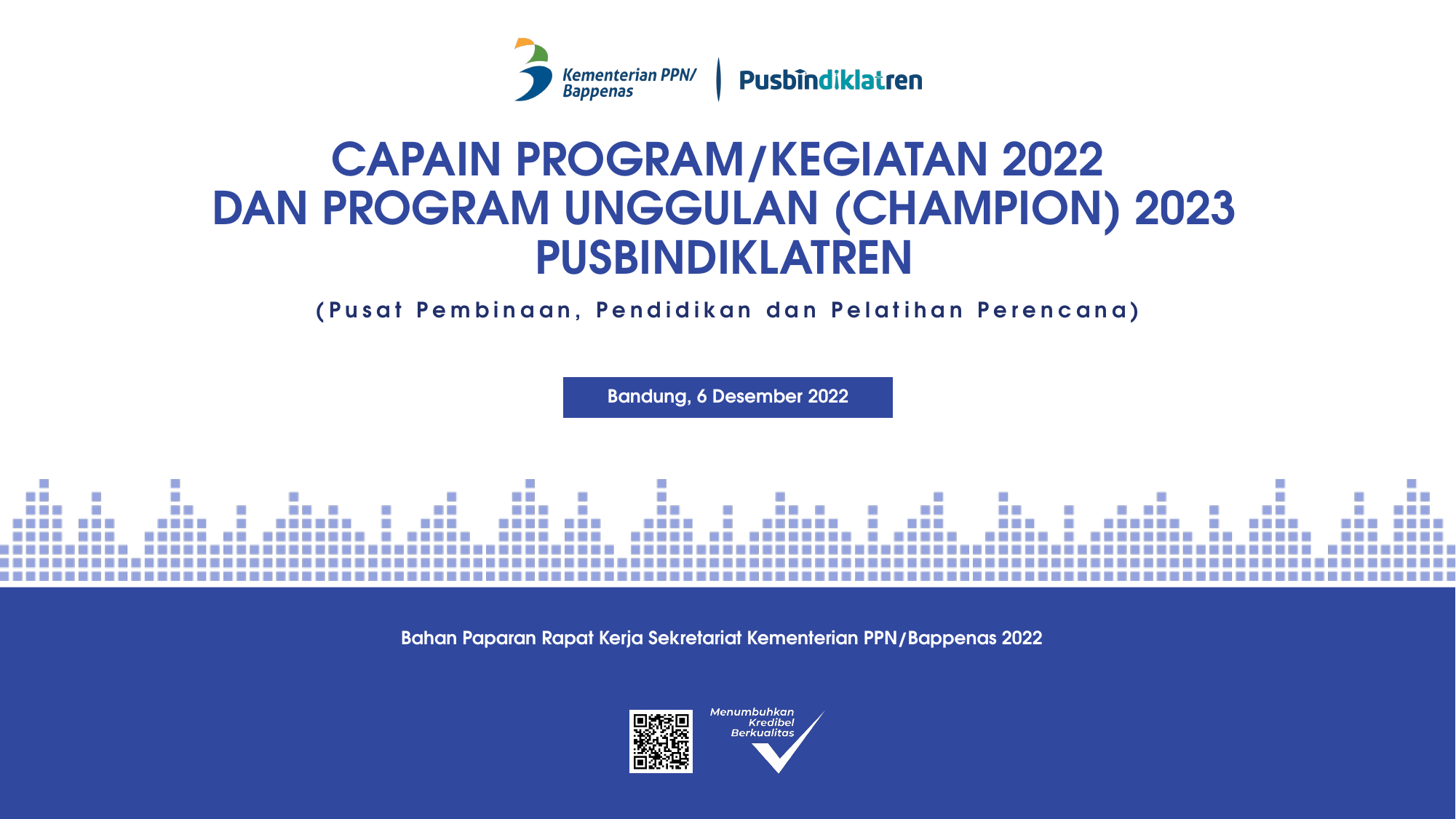

# CAPAIN PROGRAM/KEGIATAN 2022 DAN PROGRAM UNGGULAN (CHAMPION) 2023 PUSBINDIKLATREN
(Pusat Pembinaan, Pendidikan dan Pelatihan Perencana)
Bandung, 6 Desember 2022
Bahan Paparan Rapat Kerja Sekretariat Kementerian PPN/Bappenas 2022